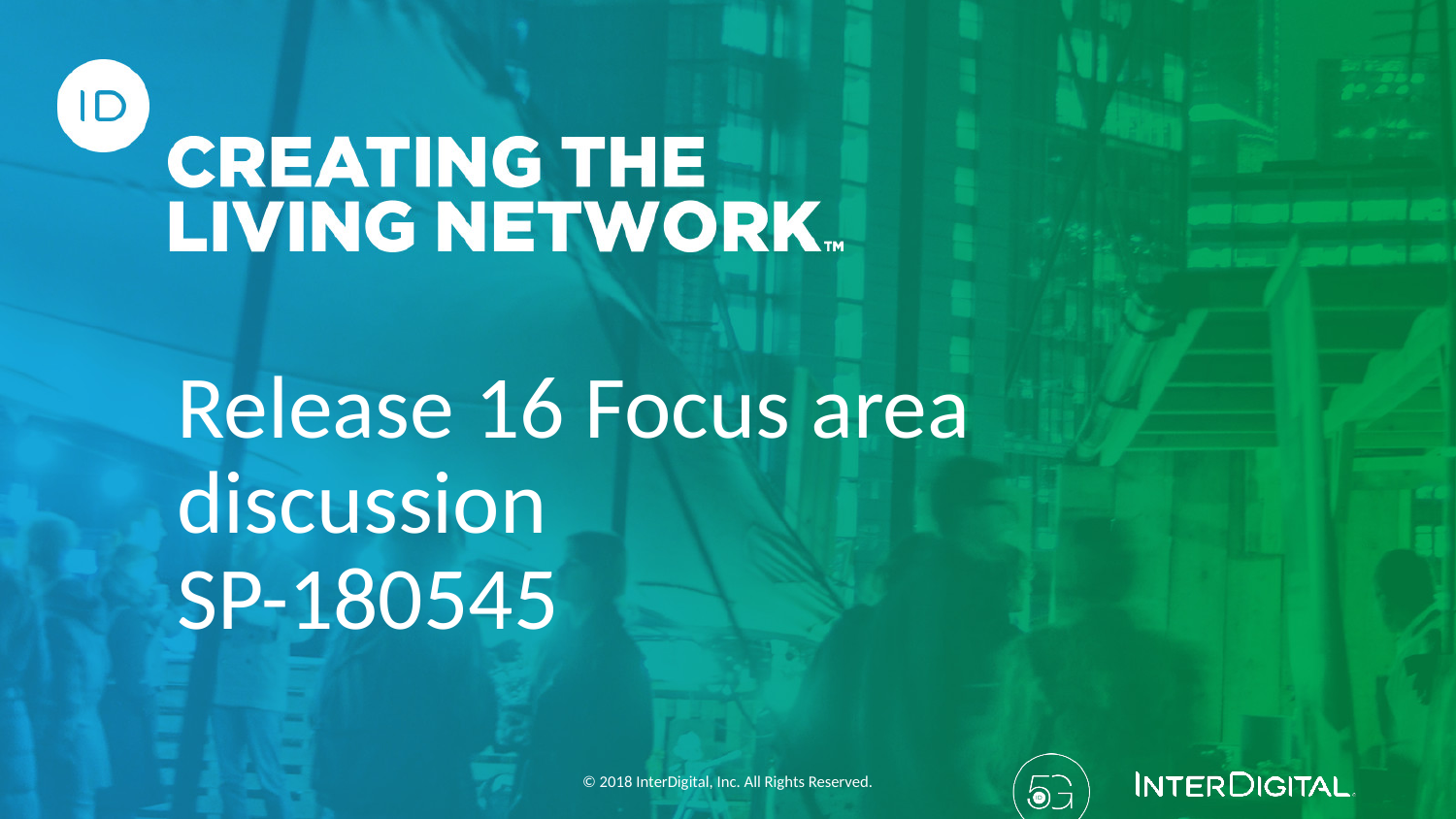

# Release 16 Focus area discussion SP-180545
© 2018 InterDigital, Inc. All Rights Reserved.